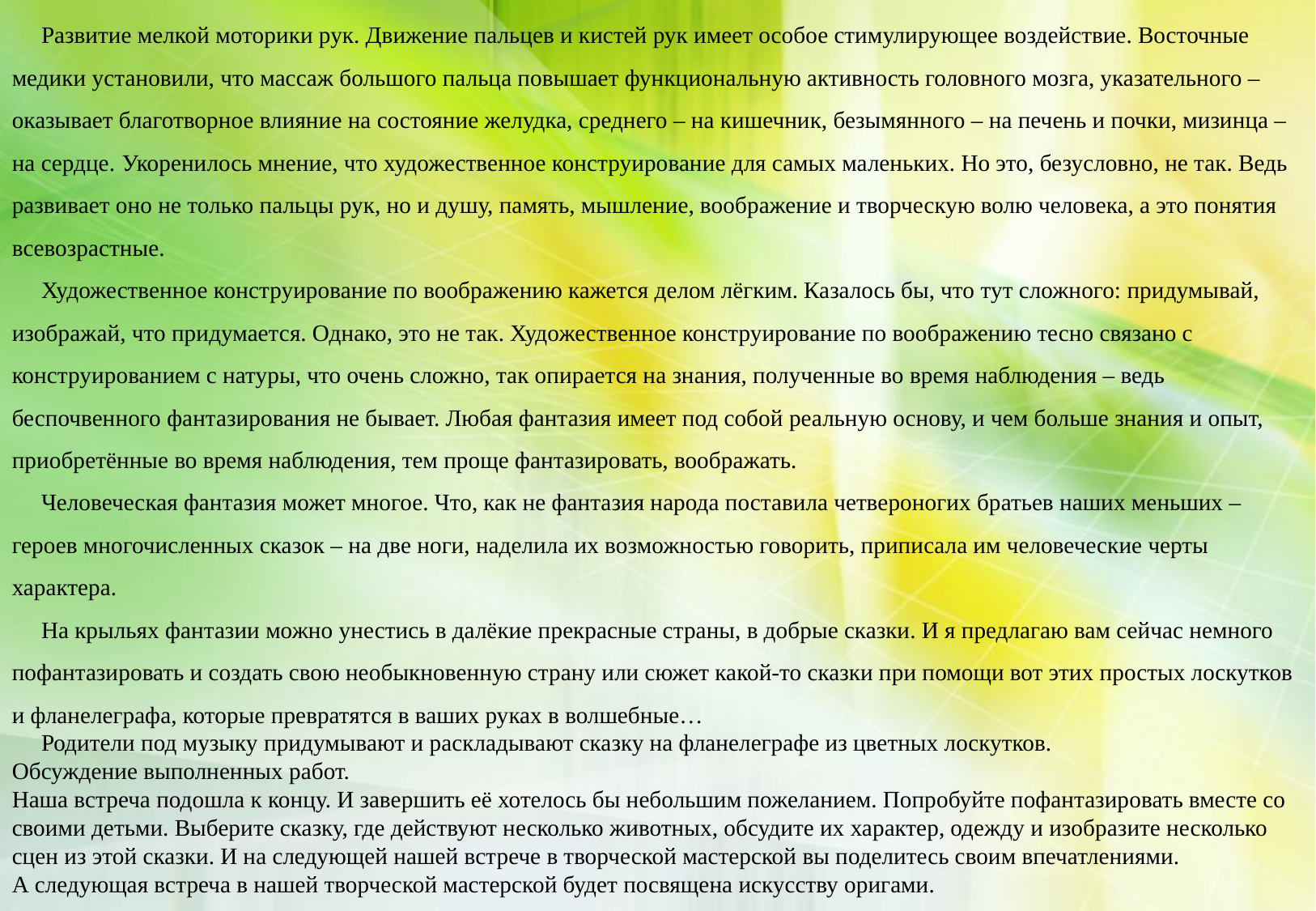

Развитие мелкой моторики рук. Движение пальцев и кистей рук имеет особое стимулирующее воздействие. Восточные медики установили, что массаж большого пальца повышает функциональную активность головного мозга, указательного – оказывает благотворное влияние на состояние желудка, среднего – на кишечник, безымянного – на печень и почки, мизинца – на сердце. Укоренилось мнение, что художественное конструирование для самых маленьких. Но это, безусловно, не так. Ведь развивает оно не только пальцы рук, но и душу, память, мышление, воображение и творческую волю человека, а это понятия всевозрастные.
     Художественное конструирование по воображению кажется делом лёгким. Казалось бы, что тут сложного: придумывай, изображай, что придумается. Однако, это не так. Художественное конструирование по воображению тесно связано с конструированием с натуры, что очень сложно, так опирается на знания, полученные во время наблюдения – ведь беспочвенного фантазирования не бывает. Любая фантазия имеет под собой реальную основу, и чем больше знания и опыт, приобретённые во время наблюдения, тем проще фантазировать, воображать.
     Человеческая фантазия может многое. Что, как не фантазия народа поставила четвероногих братьев наших меньших – героев многочисленных сказок – на две ноги, наделила их возможностью говорить, приписала им человеческие черты характера.
     На крыльях фантазии можно унестись в далёкие прекрасные страны, в добрые сказки. И я предлагаю вам сейчас немного пофантазировать и создать свою необыкновенную страну или сюжет какой-то сказки при помощи вот этих простых лоскутков и фланелеграфа, которые превратятся в ваших руках в волшебные…
     Родители под музыку придумывают и раскладывают сказку на фланелеграфе из цветных лоскутков.
Обсуждение выполненных работ.
Наша встреча подошла к концу. И завершить её хотелось бы небольшим пожеланием. Попробуйте пофантазировать вместе со своими детьми. Выберите сказку, где действуют несколько животных, обсудите их характер, одежду и изобразите несколько сцен из этой сказки. И на следующей нашей встрече в творческой мастерской вы поделитесь своим впечатлениями.
А следующая встреча в нашей творческой мастерской будет посвящена искусству оригами.